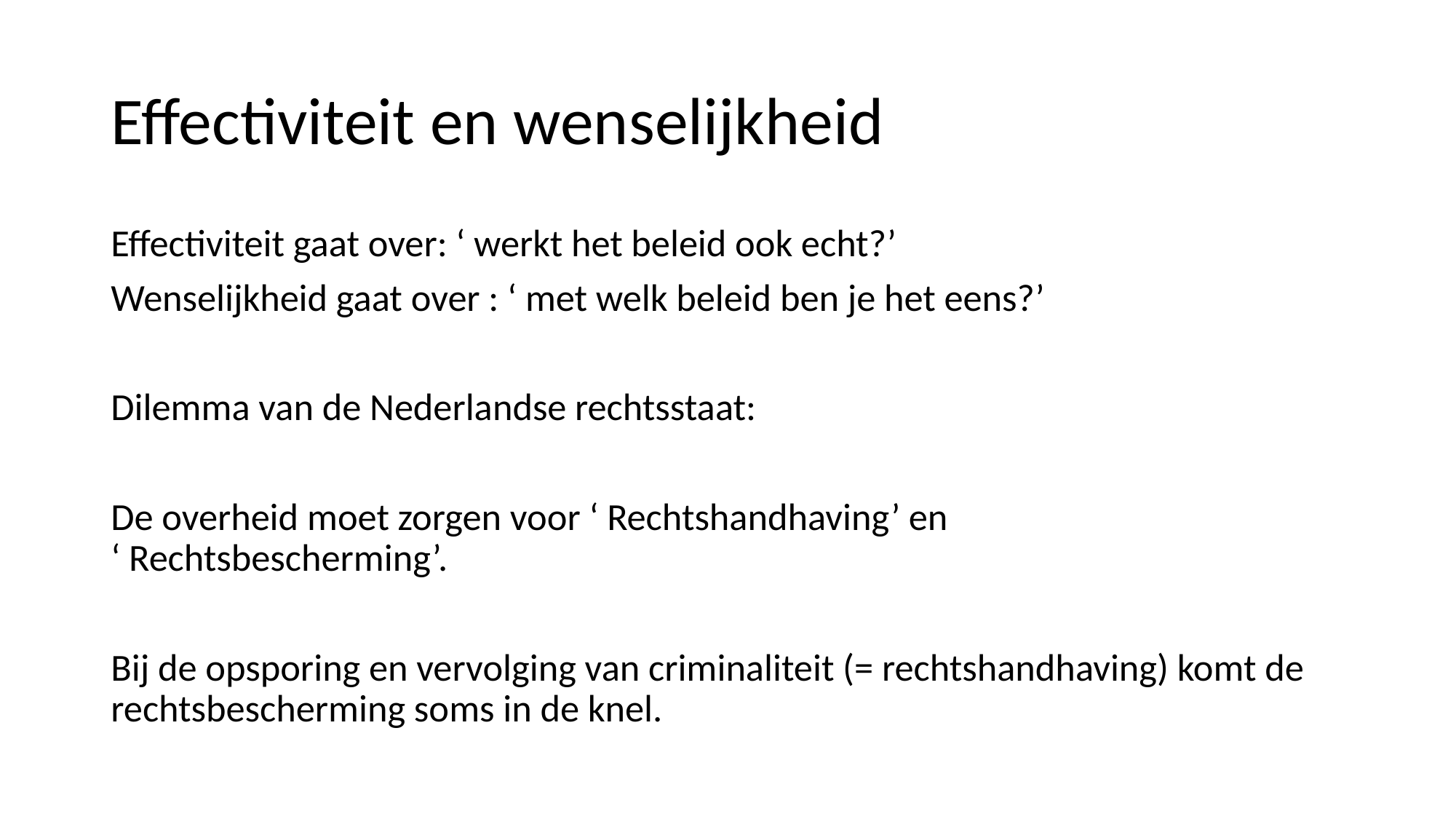

# Effectiviteit en wenselijkheid
Effectiviteit gaat over: ‘ werkt het beleid ook echt?’
Wenselijkheid gaat over : ‘ met welk beleid ben je het eens?’

Dilemma van de Nederlandse rechtsstaat:

De overheid moet zorgen voor ‘ Rechtshandhaving’ en
‘ Rechtsbescherming’.

Bij de opsporing en vervolging van criminaliteit (= rechtshandhaving) komt de rechtsbescherming soms in de knel.